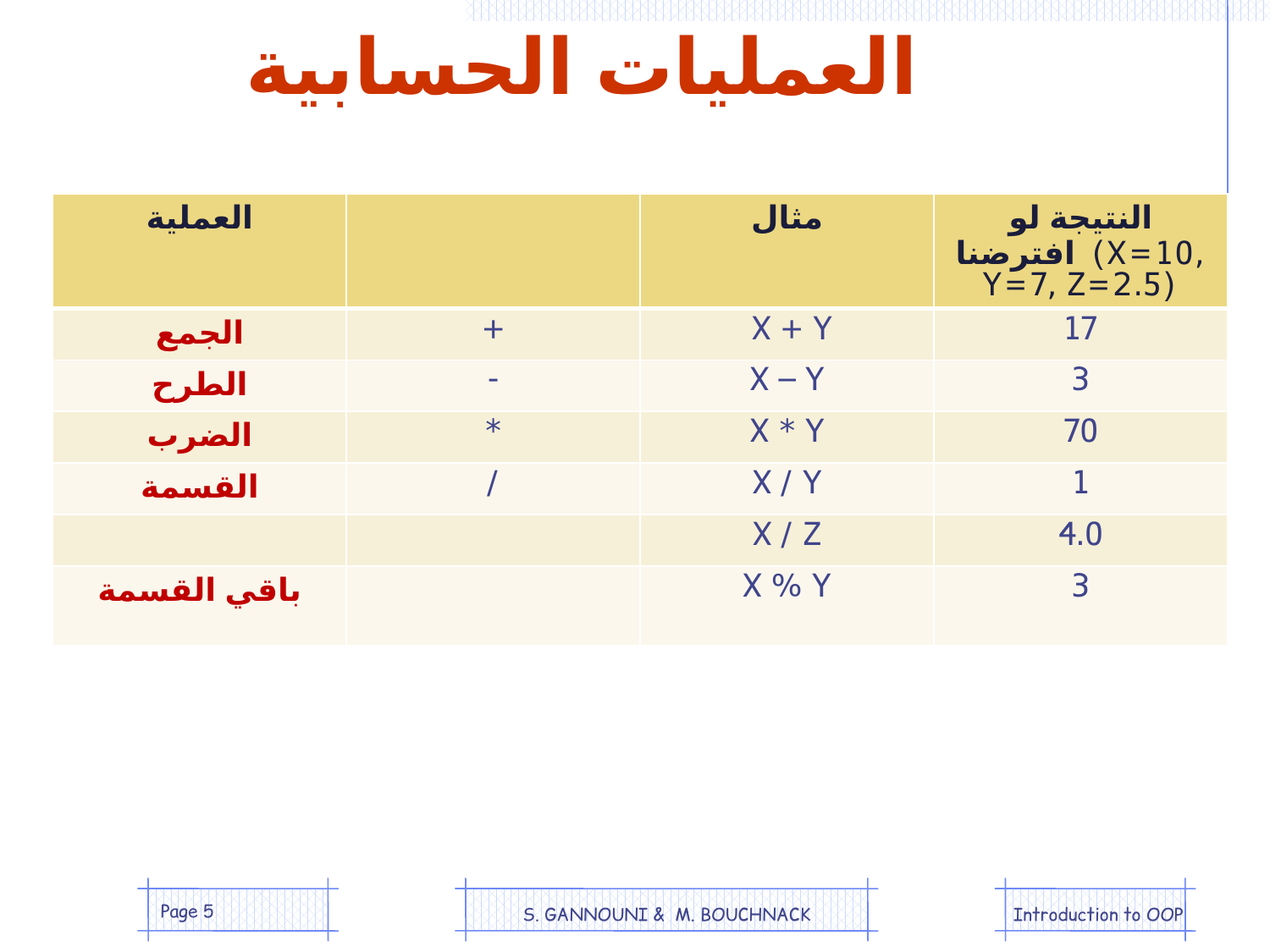

# العمليات الحسابية
| العملية |  | مثال | النتيجة لو افترضنا (X=10, Y=7, Z=2.5) |
| --- | --- | --- | --- |
| الجمع | + | X + Y | 17 |
| الطرح | - | X – Y | 3 |
| الضرب | \* | X \* Y | 70 |
| القسمة | / | X / Y | 1 |
|  |  | X / Z | 4.0 |
| باقي القسمة |  | X % Y | 3 |
Page 5
S. GANNOUNI &  M. BOUCHNACK
Introduction to OOP